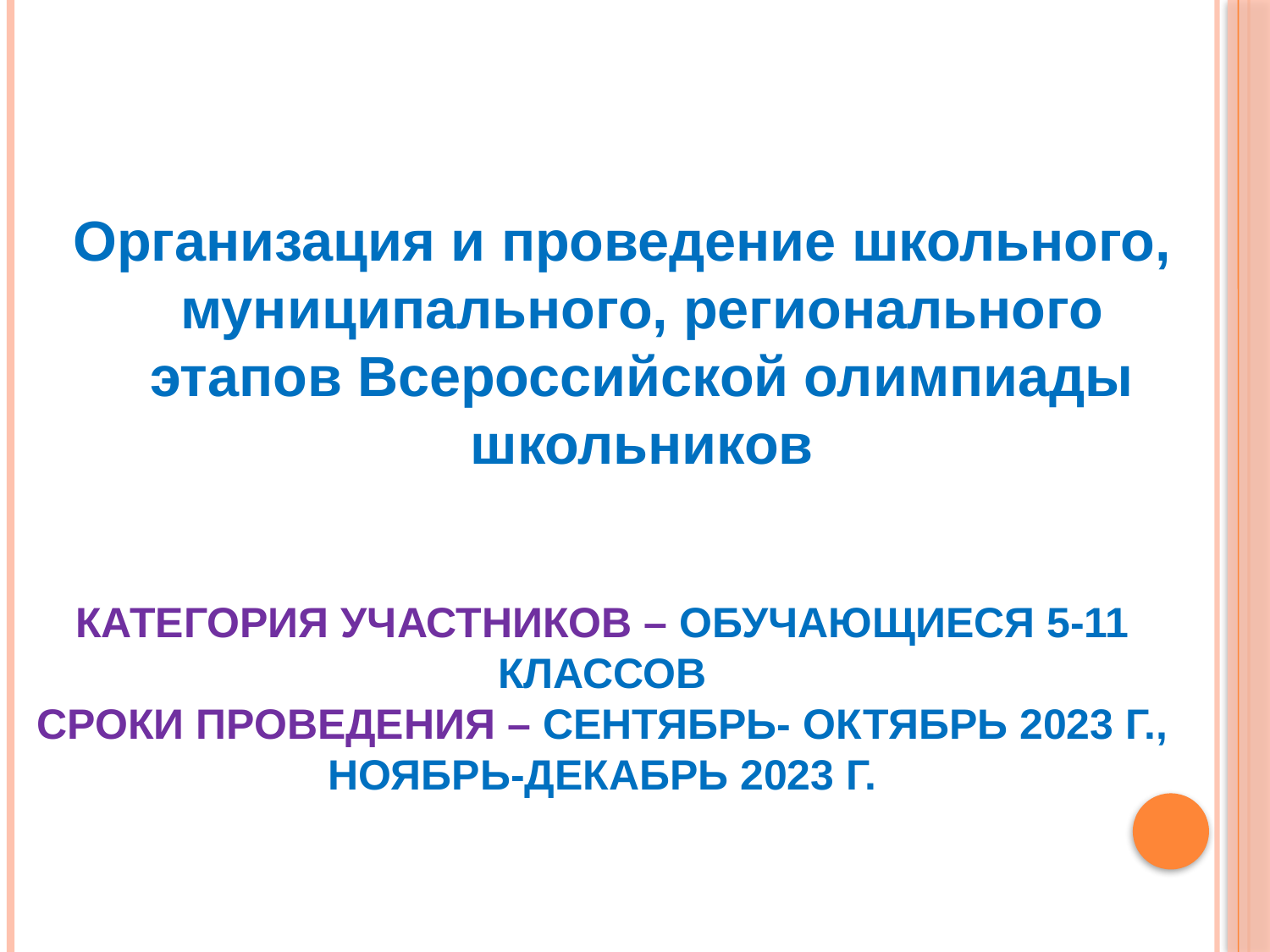

Организация и проведение школьного, муниципального, регионального этапов Всероссийской олимпиады школьников

# Категория участников – обучающиеся 5-11 классов Сроки проведения – сентябрь- октябрь 2023 г., ноябрь-декабрь 2023 г.